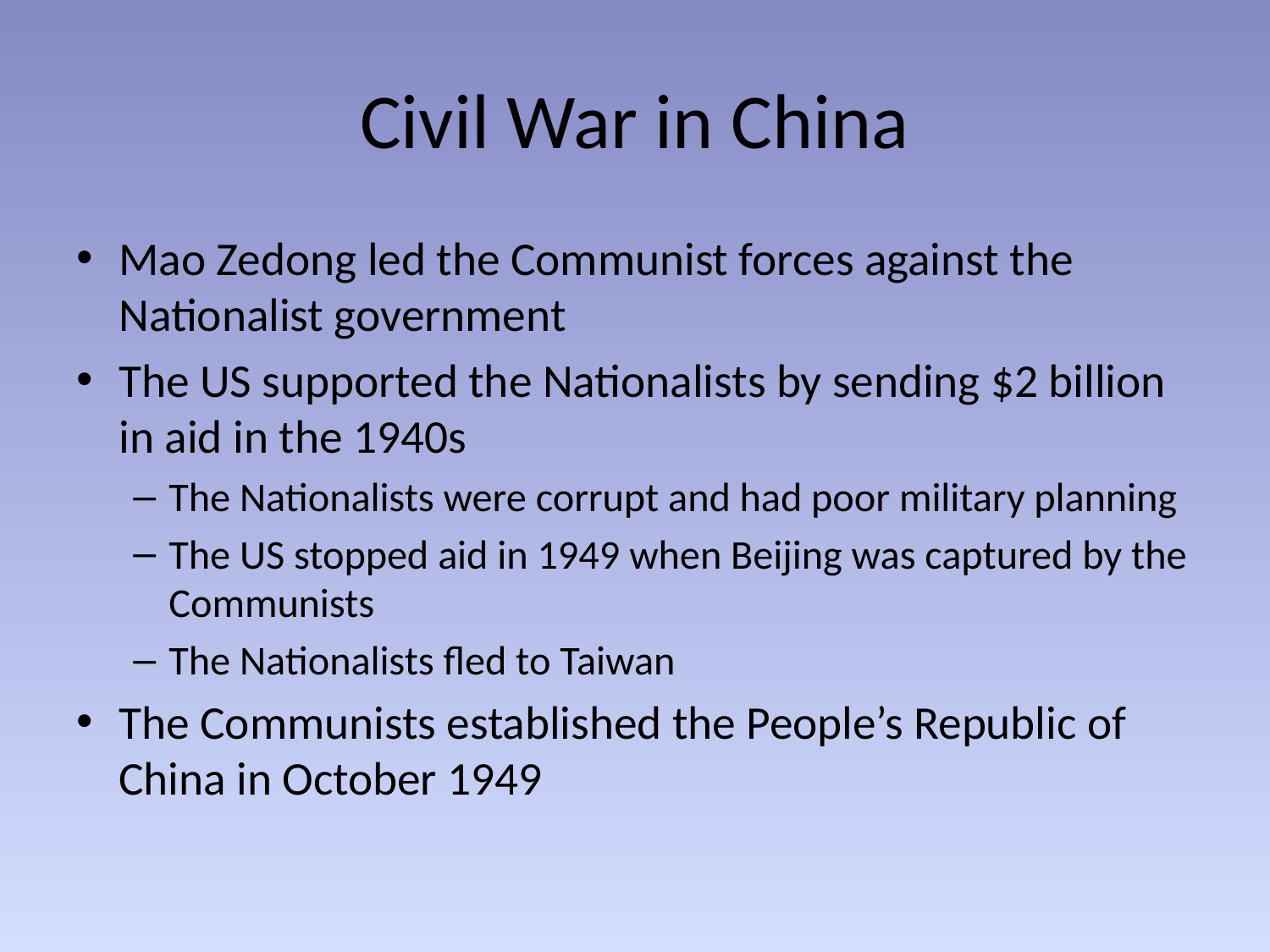

# Civil War in China
Mao Zedong led the Communist forces against the Nationalist government
The US supported the Nationalists by sending $2 billion in aid in the 1940s
The Nationalists were corrupt and had poor military planning
The US stopped aid in 1949 when Beijing was captured by the Communists
The Nationalists fled to Taiwan
The Communists established the People’s Republic of China in October 1949